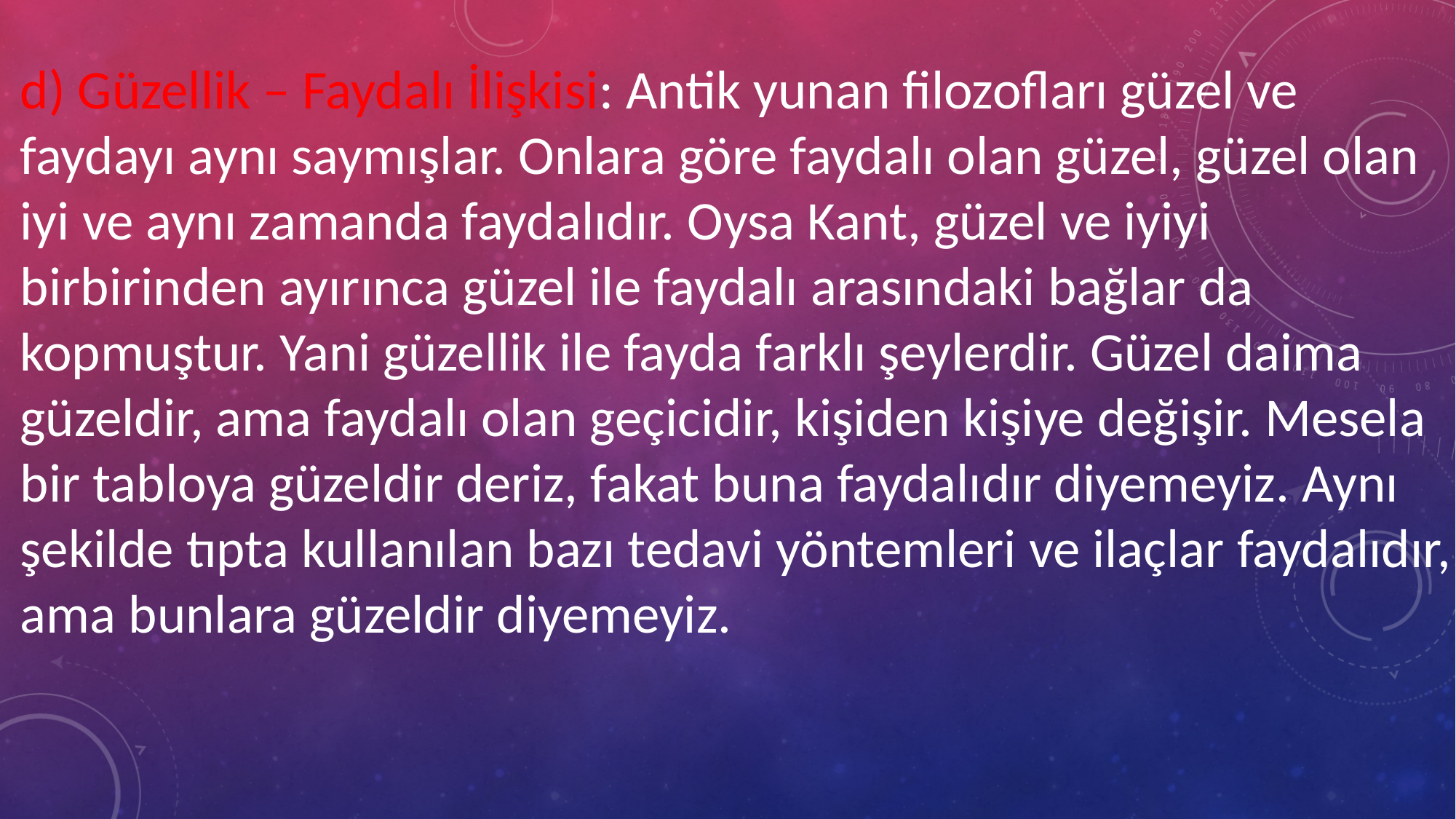

d) Güzellik – Faydalı İlişkisi: Antik yunan filozofları güzel ve faydayı aynı saymışlar. Onlara göre faydalı olan güzel, güzel olan iyi ve aynı zamanda faydalıdır. Oysa Kant, güzel ve iyiyi birbirinden ayırınca güzel ile faydalı arasındaki bağlar da kopmuştur. Yani güzellik ile fayda farklı şeylerdir. Güzel daima güzeldir, ama faydalı olan geçicidir, kişiden kişiye değişir. Mesela bir tabloya güzeldir deriz, fakat buna faydalıdır diyemeyiz. Aynı
şekilde tıpta kullanılan bazı tedavi yöntemleri ve ilaçlar faydalıdır, ama bunlara güzeldir diyemeyiz.